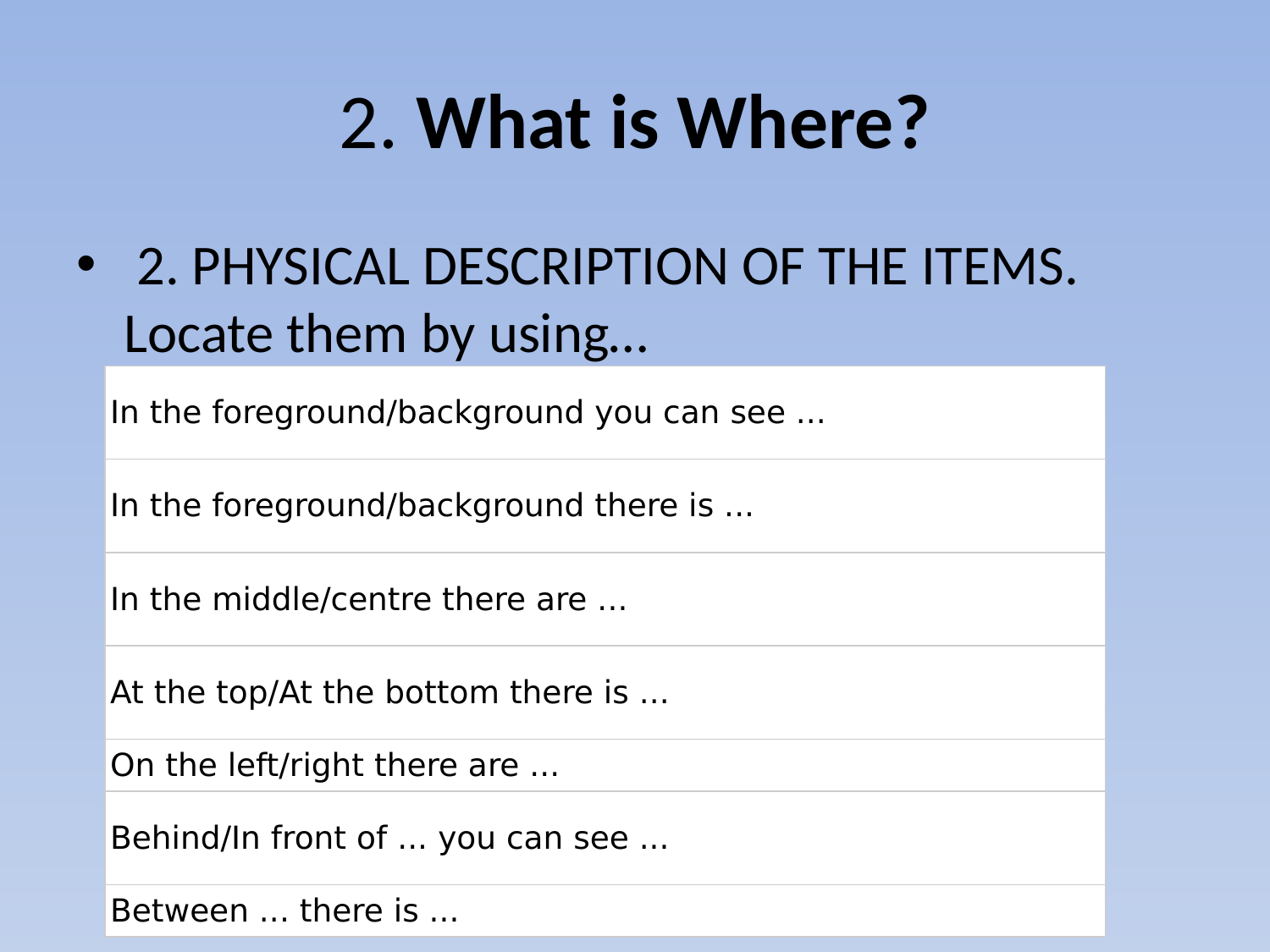

# 2. What is Where?
 2. PHYSICAL DESCRIPTION OF THE ITEMS. Locate them by using…

| In the foreground/background you can see ... |
| --- |
| In the foreground/background there is ... |
| In the middle/centre there are ... |
| At the top/At the bottom there is ... |
| On the left/right there are ... |
| Behind/In front of ... you can see ... |
| Between ... there is ... |